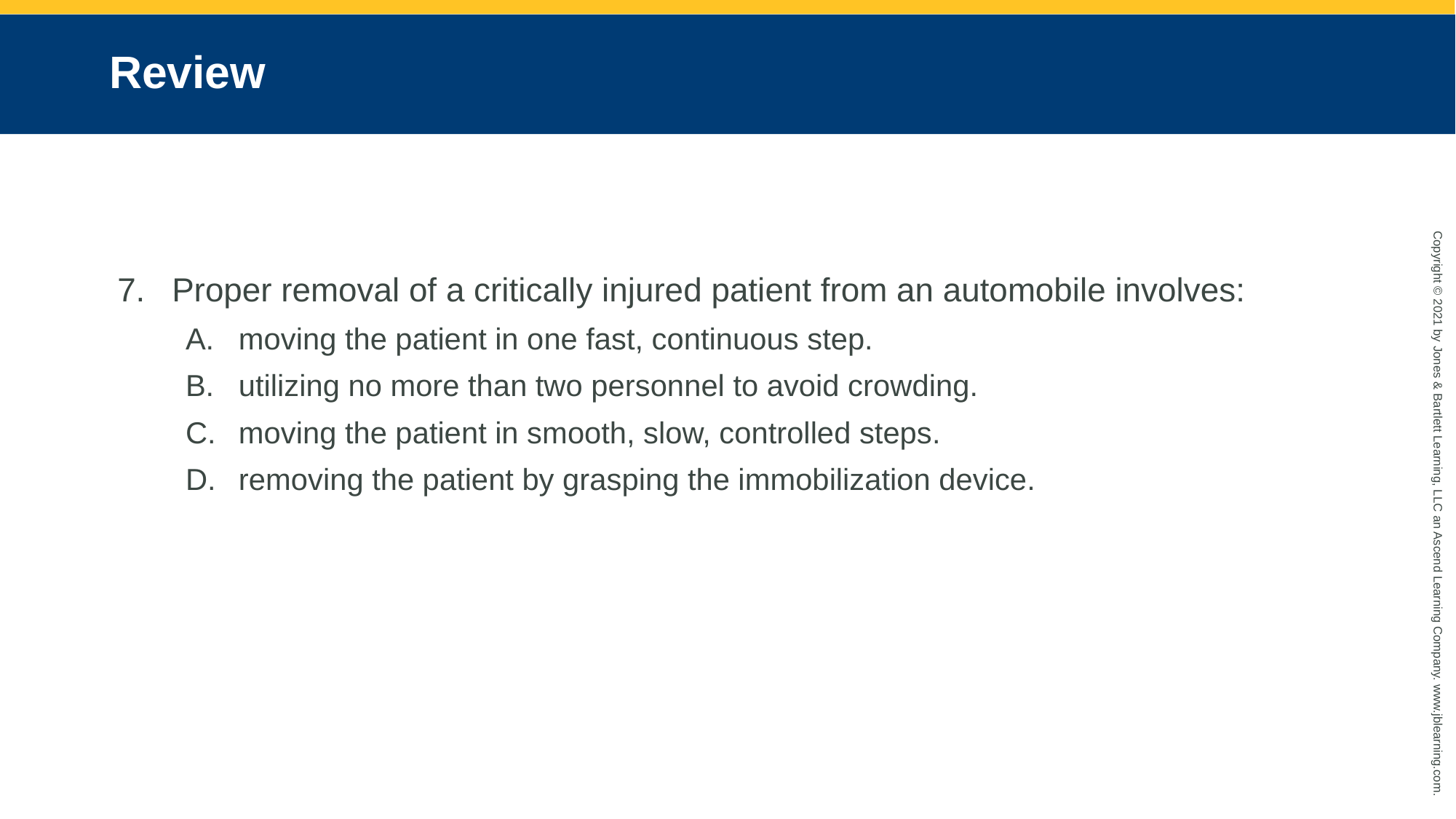

# Review
Proper removal of a critically injured patient from an automobile involves:
moving the patient in one fast, continuous step.
utilizing no more than two personnel to avoid crowding.
moving the patient in smooth, slow, controlled steps.
removing the patient by grasping the immobilization device.